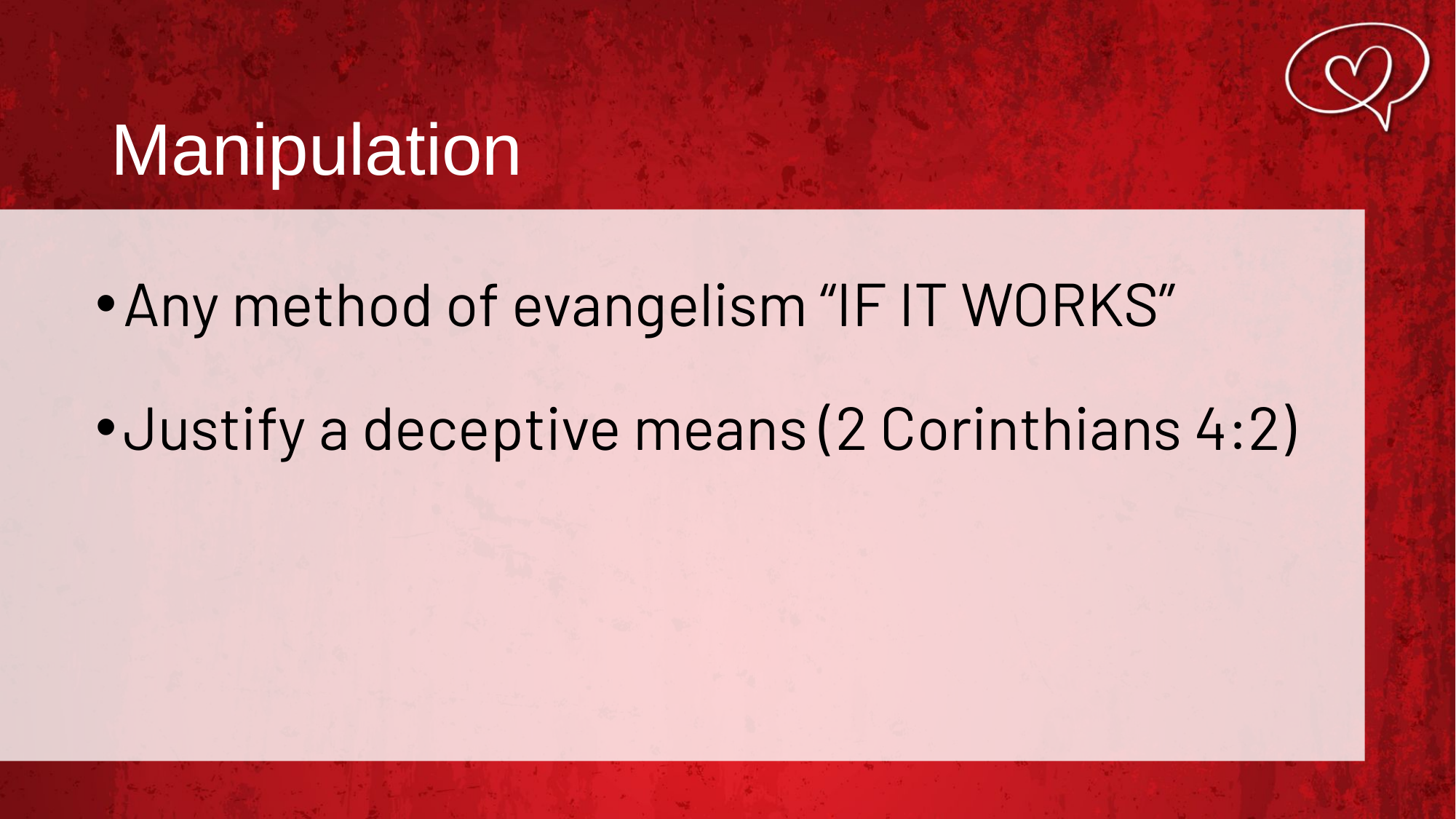

# Manipulation
Any method of evangelism “IF IT WORKS”
Justify a deceptive means (2 Corinthians 4:2)